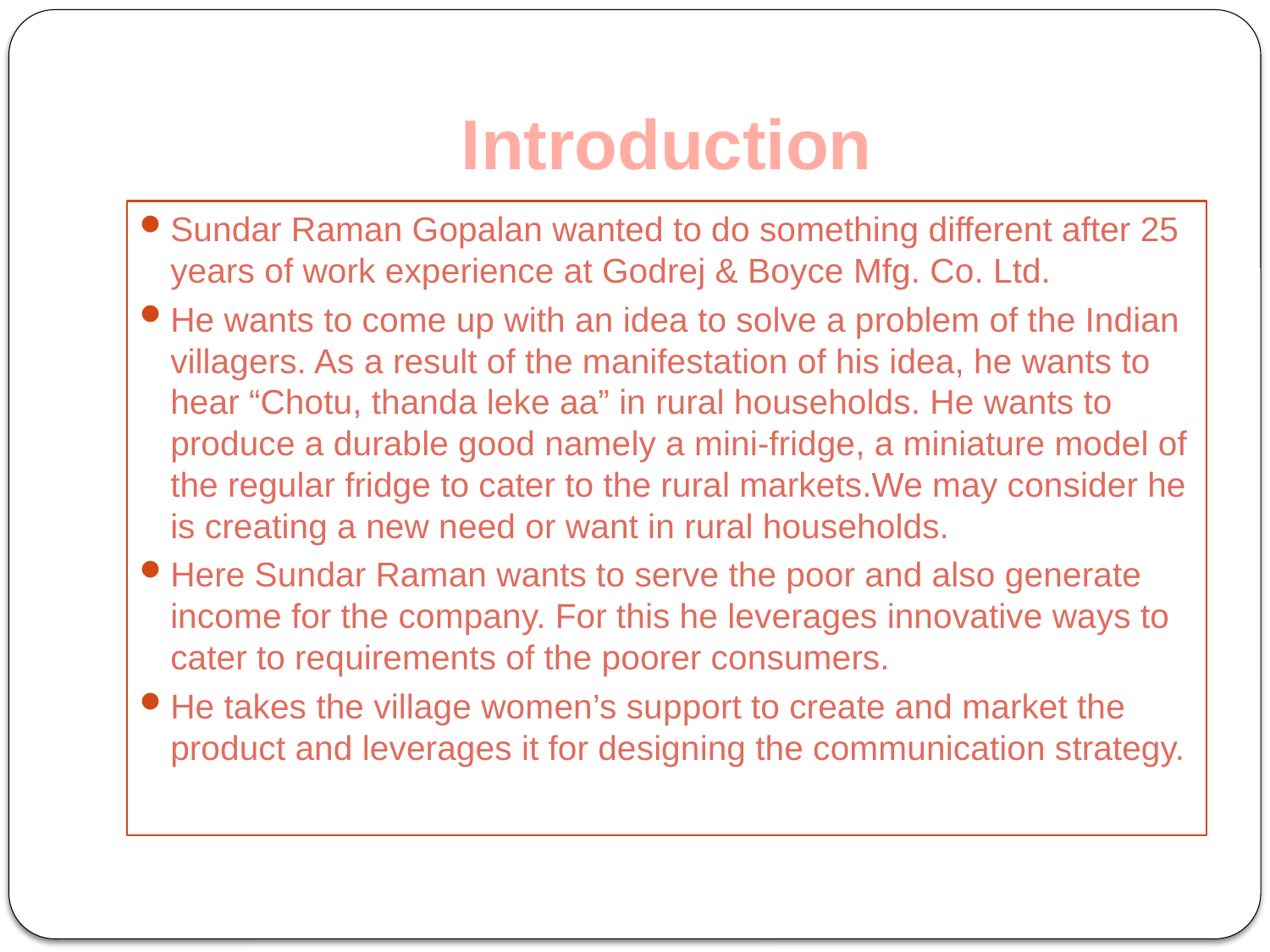

# Introduction
Sundar Raman Gopalan wanted to do something different after 25 years of work experience at Godrej & Boyce Mfg. Co. Ltd.
He wants to come up with an idea to solve a problem of the Indian villagers. As a result of the manifestation of his idea, he wants to hear “Chotu, thanda leke aa” in rural households. He wants to produce a durable good namely a mini-fridge, a miniature model of the regular fridge to cater to the rural markets.We may consider he is creating a new need or want in rural households.
Here Sundar Raman wants to serve the poor and also generate income for the company. For this he leverages innovative ways to cater to requirements of the poorer consumers.
He takes the village women’s support to create and market the product and leverages it for designing the communication strategy.